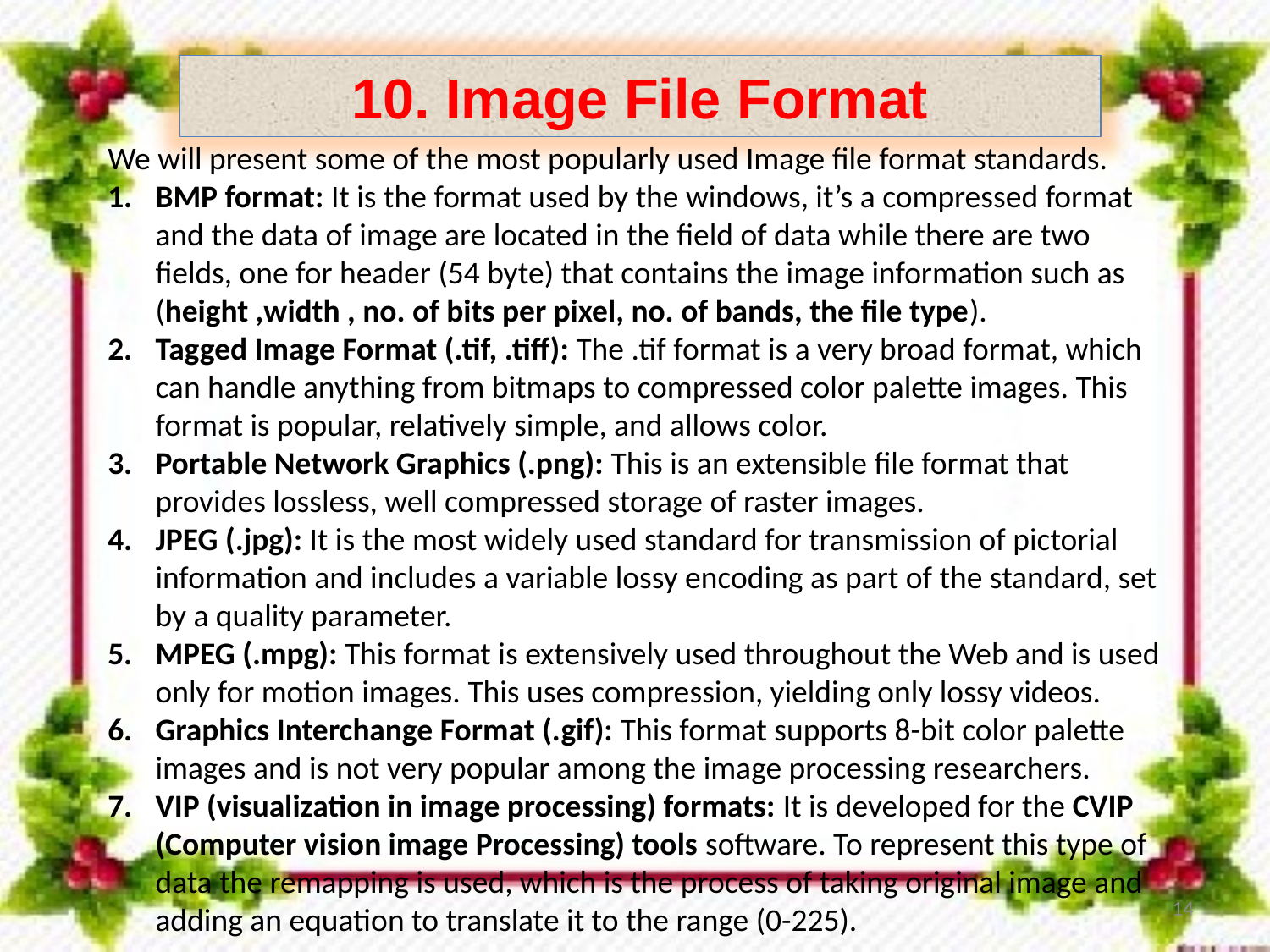

10. Image File Format
We will present some of the most popularly used Image file format standards.
BMP format: It is the format used by the windows, it’s a compressed format and the data of image are located in the field of data while there are two fields, one for header (54 byte) that contains the image information such as (height ,width , no. of bits per pixel, no. of bands, the file type).
Tagged Image Format (.tif, .tiff): The .tif format is a very broad format, which can handle anything from bitmaps to compressed color palette images. This format is popular, relatively simple, and allows color.
Portable Network Graphics (.png): This is an extensible file format that provides lossless, well compressed storage of raster images.
JPEG (.jpg): It is the most widely used standard for transmission of pictorial information and includes a variable lossy encoding as part of the standard, set by a quality parameter.
MPEG (.mpg): This format is extensively used throughout the Web and is used only for motion images. This uses compression, yielding only lossy videos.
Graphics Interchange Format (.gif): This format supports 8-bit color palette images and is not very popular among the image processing researchers.
VIP (visualization in image processing) formats: It is developed for the CVIP (Computer vision image Processing) tools software. To represent this type of data the remapping is used, which is the process of taking original image and adding an equation to translate it to the range (0-225).
14